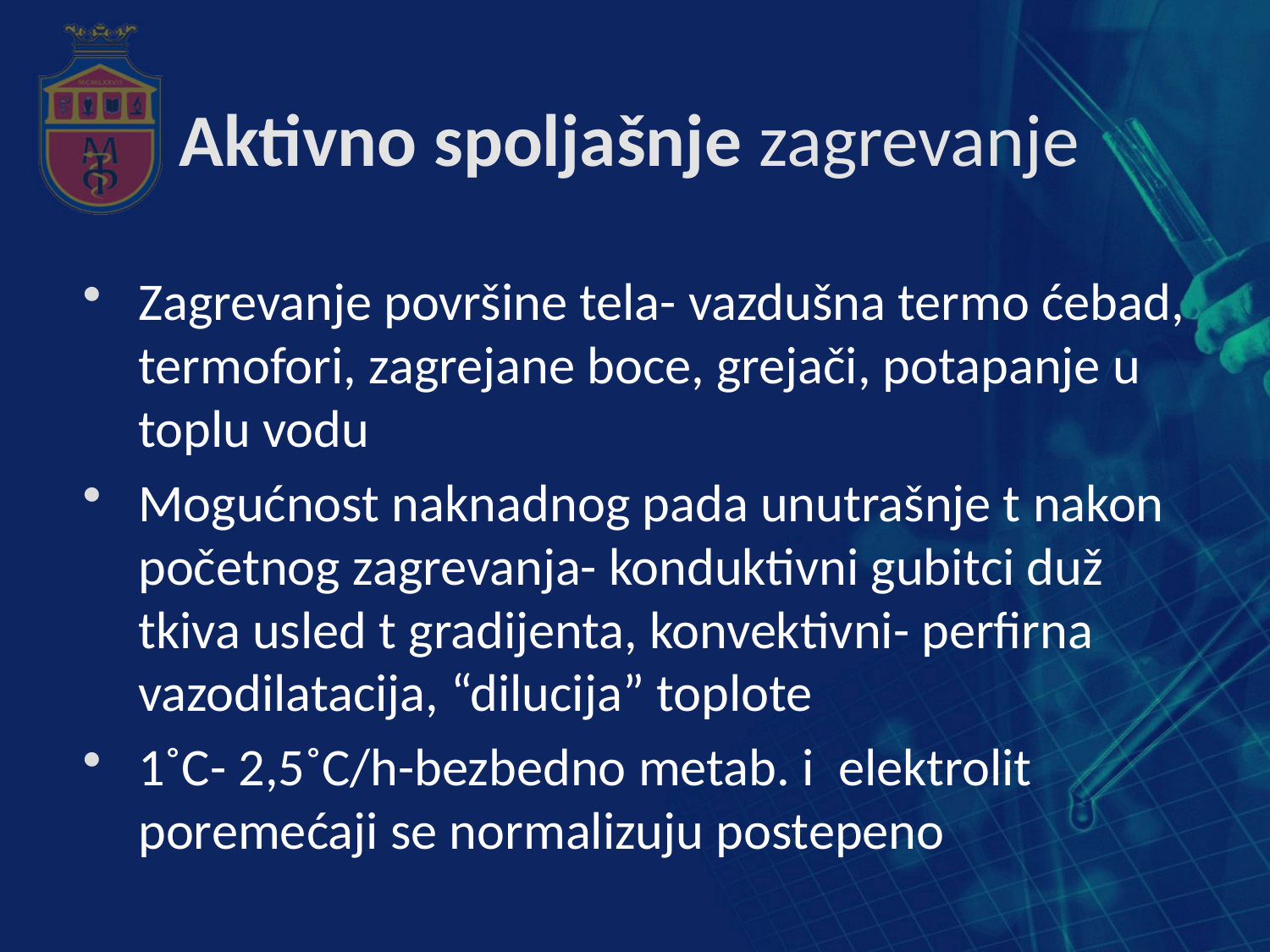

# Aktivno spoljašnje zagrevanje
Zagrevanje površine tela- vazdušna termo ćebad, termofori, zagrejane boce, grejači, potapanje u toplu vodu
Mogućnost naknadnog pada unutrašnje t nakon početnog zagrevanja- konduktivni gubitci duž tkiva usled t gradijenta, konvektivni- perfirna vazodilatacija, “dilucija” toplote
1˚C- 2,5˚C/h-bezbedno metab. i  elektrolit poremećaji se normalizuju postepeno